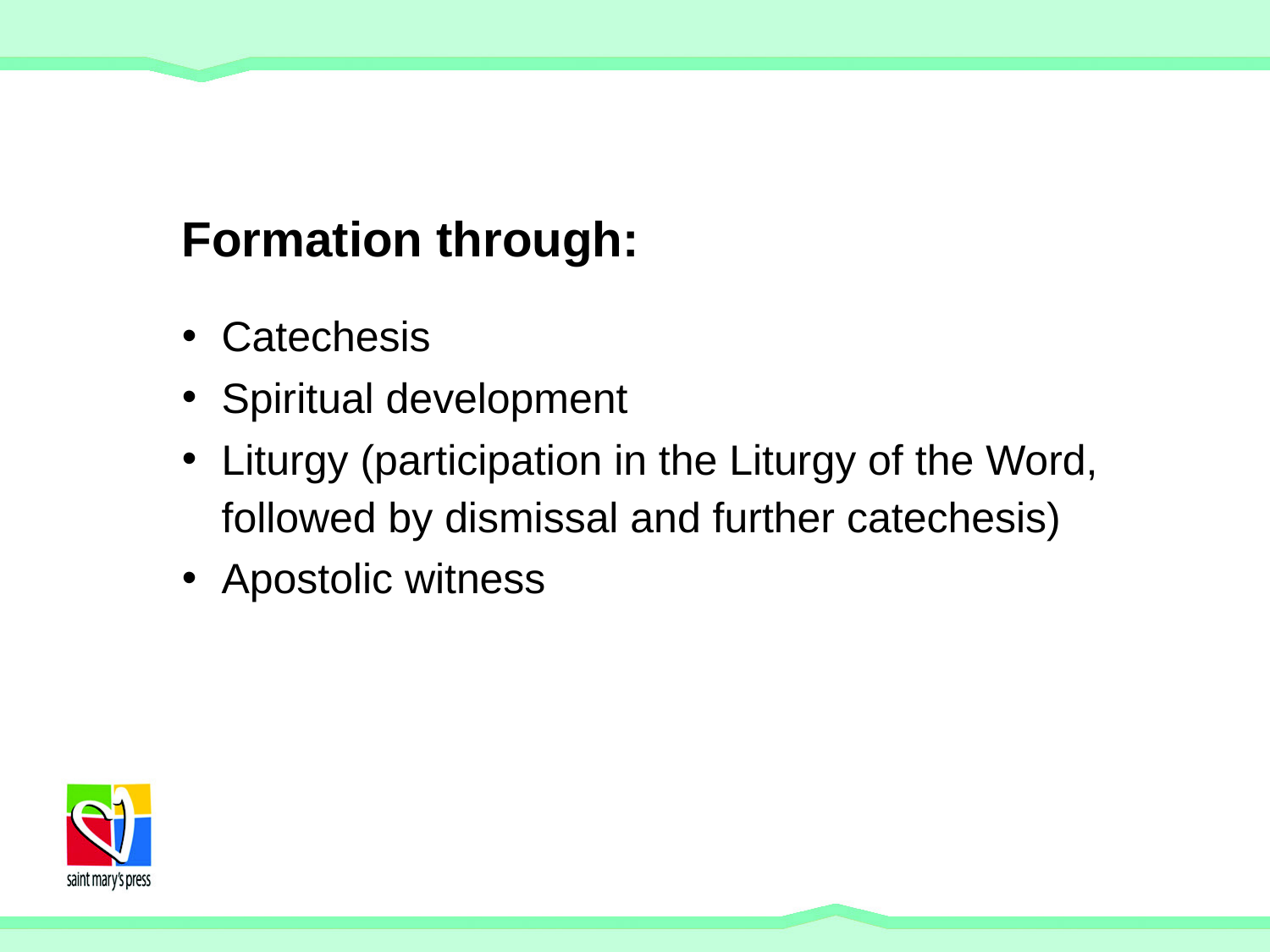

Formation through:
Catechesis
Spiritual development
Liturgy (participation in the Liturgy of the Word, followed by dismissal and further catechesis)
Apostolic witness